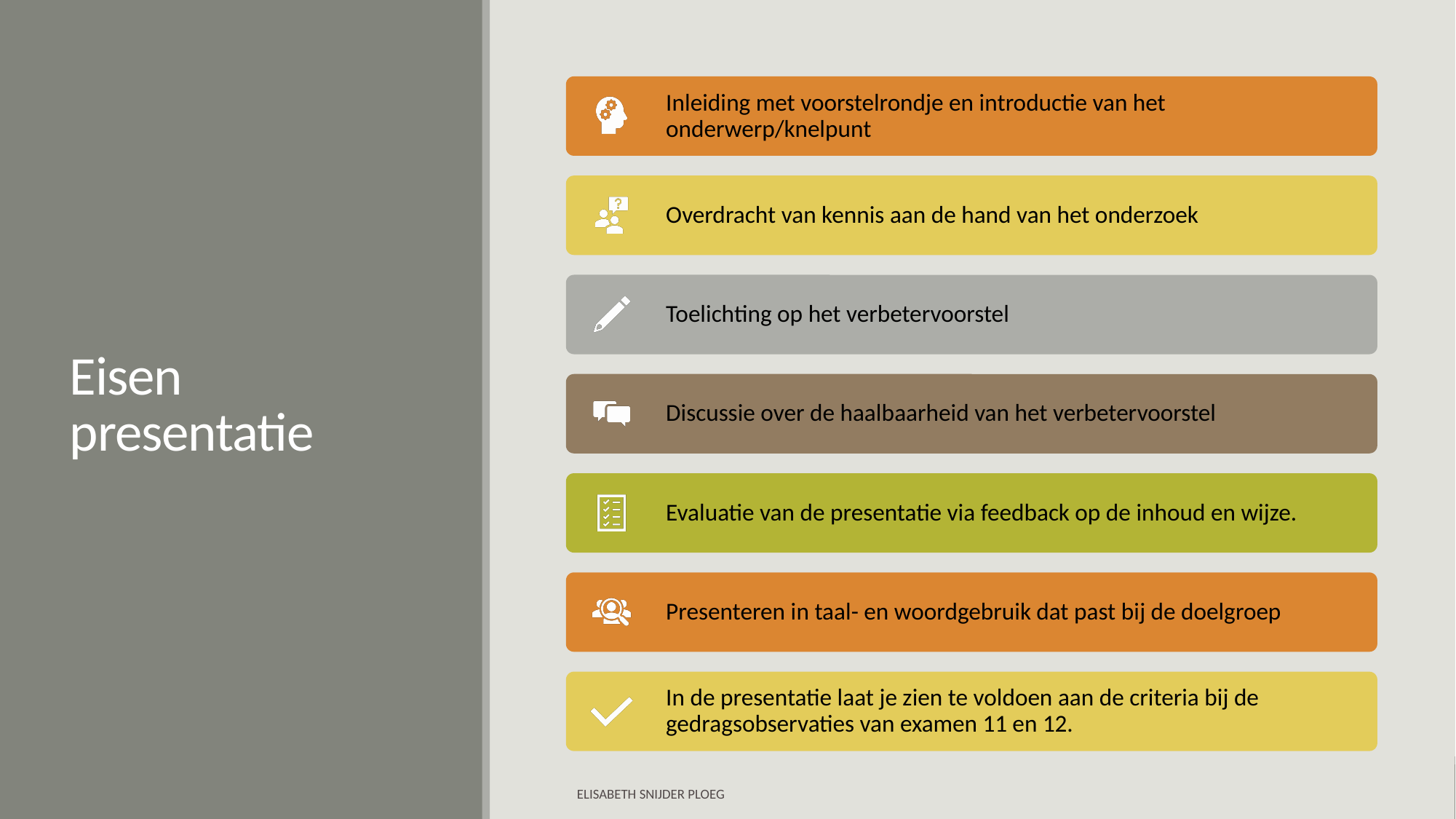

# Eisen presentatie
Inleiding met voorstelrondje en introductie van het onderwerp/knelpunt
Overdracht van kennis aan de hand van het onderzoek
Toelichting op het verbetervoorstel
Discussie over de haalbaarheid van het verbetervoorstel
Evaluatie van de presentatie via feedback op de inhoud en wijze.
Presenteren in taal- en woordgebruik dat past bij de doelgroep
In de presentatie laat je zien te voldoen aan de criteria bij de gedragsobservaties van examen 11 en 12.
Elisabeth Snijder Ploeg